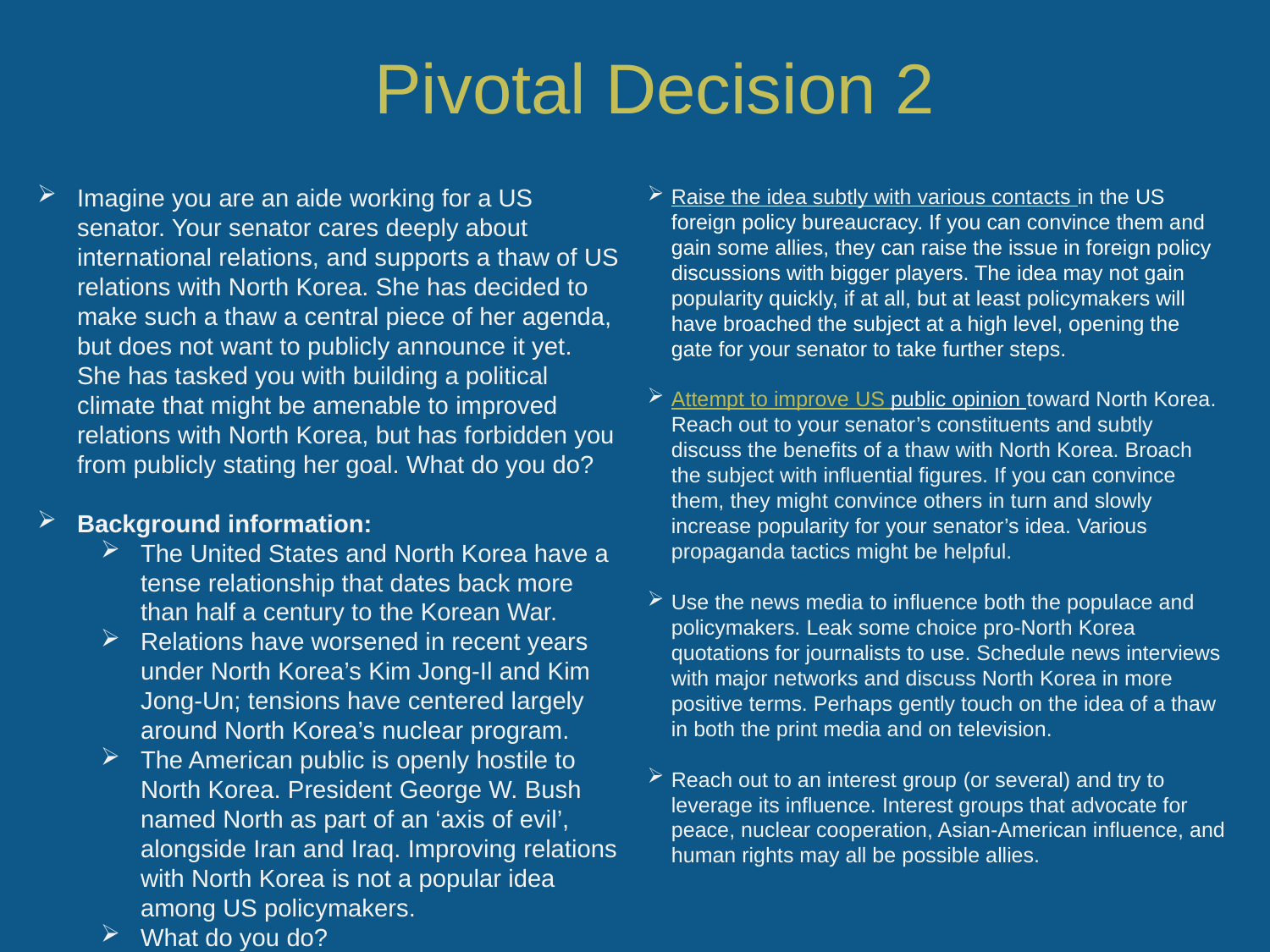

Imagine you are an aide working for a US senator. Your senator cares deeply about international relations, and supports a thaw of US relations with North Korea. She has decided to make such a thaw a central piece of her agenda, but does not want to publicly announce it yet. She has tasked you with building a political climate that might be amenable to improved relations with North Korea, but has forbidden you from publicly stating her goal. What do you do?

Background information:
The United States and North Korea have a tense relationship that dates back more than half a century to the Korean War.
Relations have worsened in recent years under North Korea’s Kim Jong-Il and Kim Jong-Un; tensions have centered largely around North Korea’s nuclear program.
The American public is openly hostile to North Korea. President George W. Bush named North as part of an ‘axis of evil’, alongside Iran and Iraq. Improving relations with North Korea is not a popular idea among US policymakers.
What do you do?
Raise the idea subtly with various contacts in the US foreign policy bureaucracy. If you can convince them and gain some allies, they can raise the issue in foreign policy discussions with bigger players. The idea may not gain popularity quickly, if at all, but at least policymakers will have broached the subject at a high level, opening the gate for your senator to take further steps.

Attempt to improve US public opinion toward North Korea. Reach out to your senator’s constituents and subtly discuss the benefits of a thaw with North Korea. Broach the subject with influential figures. If you can convince them, they might convince others in turn and slowly increase popularity for your senator’s idea. Various propaganda tactics might be helpful.

Use the news media to influence both the populace and policymakers. Leak some choice pro-North Korea quotations for journalists to use. Schedule news interviews with major networks and discuss North Korea in more positive terms. Perhaps gently touch on the idea of a thaw in both the print media and on television.

Reach out to an interest group (or several) and try to leverage its influence. Interest groups that advocate for peace, nuclear cooperation, Asian-American influence, and human rights may all be possible allies.